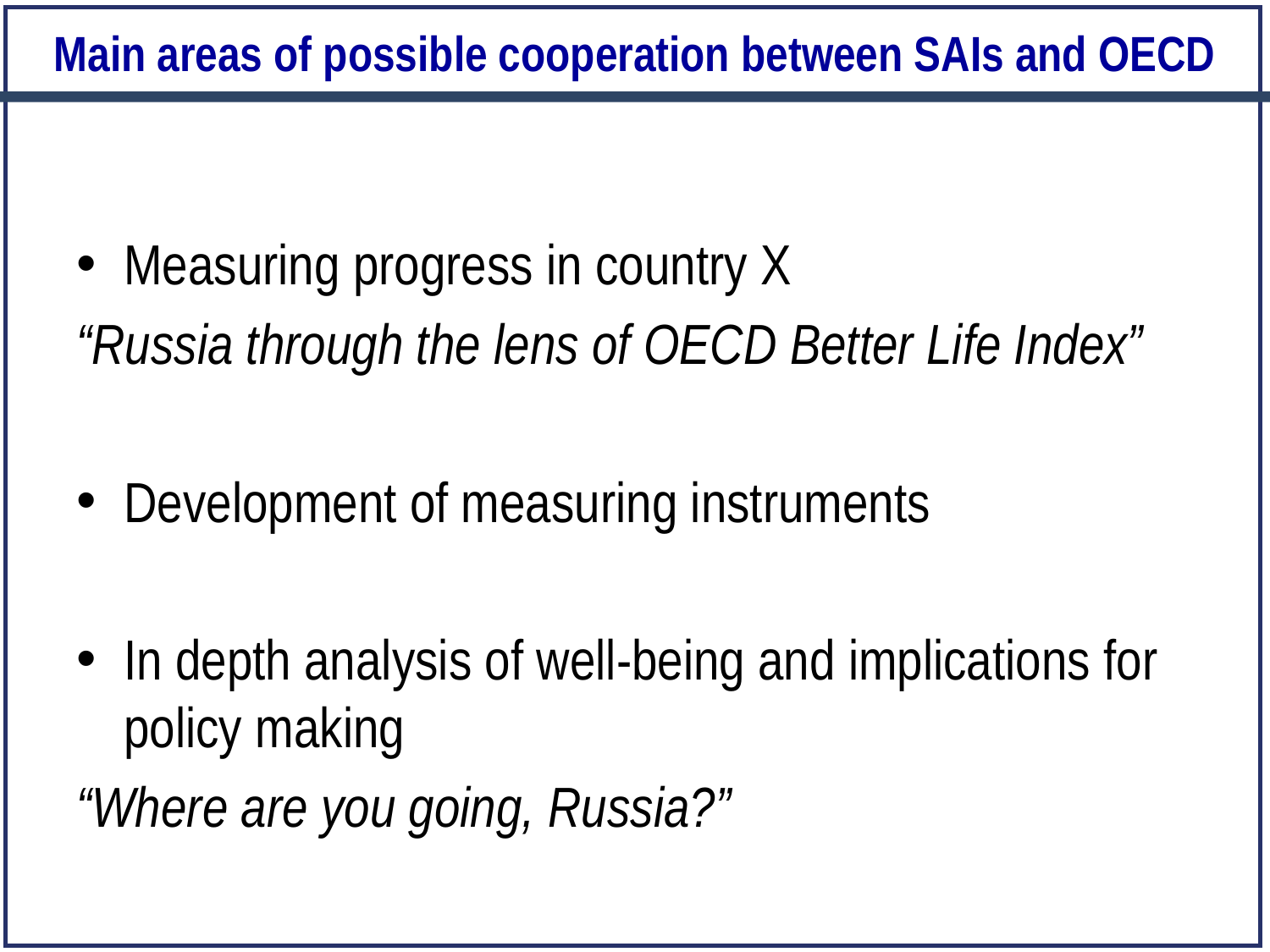

# Main areas of possible cooperation between SAIs and OECD

Measuring progress in country X
“Russia through the lens of OECD Better Life Index”

Development of measuring instruments

In depth analysis of well-being and implications for policy making
“Where are you going, Russia?”